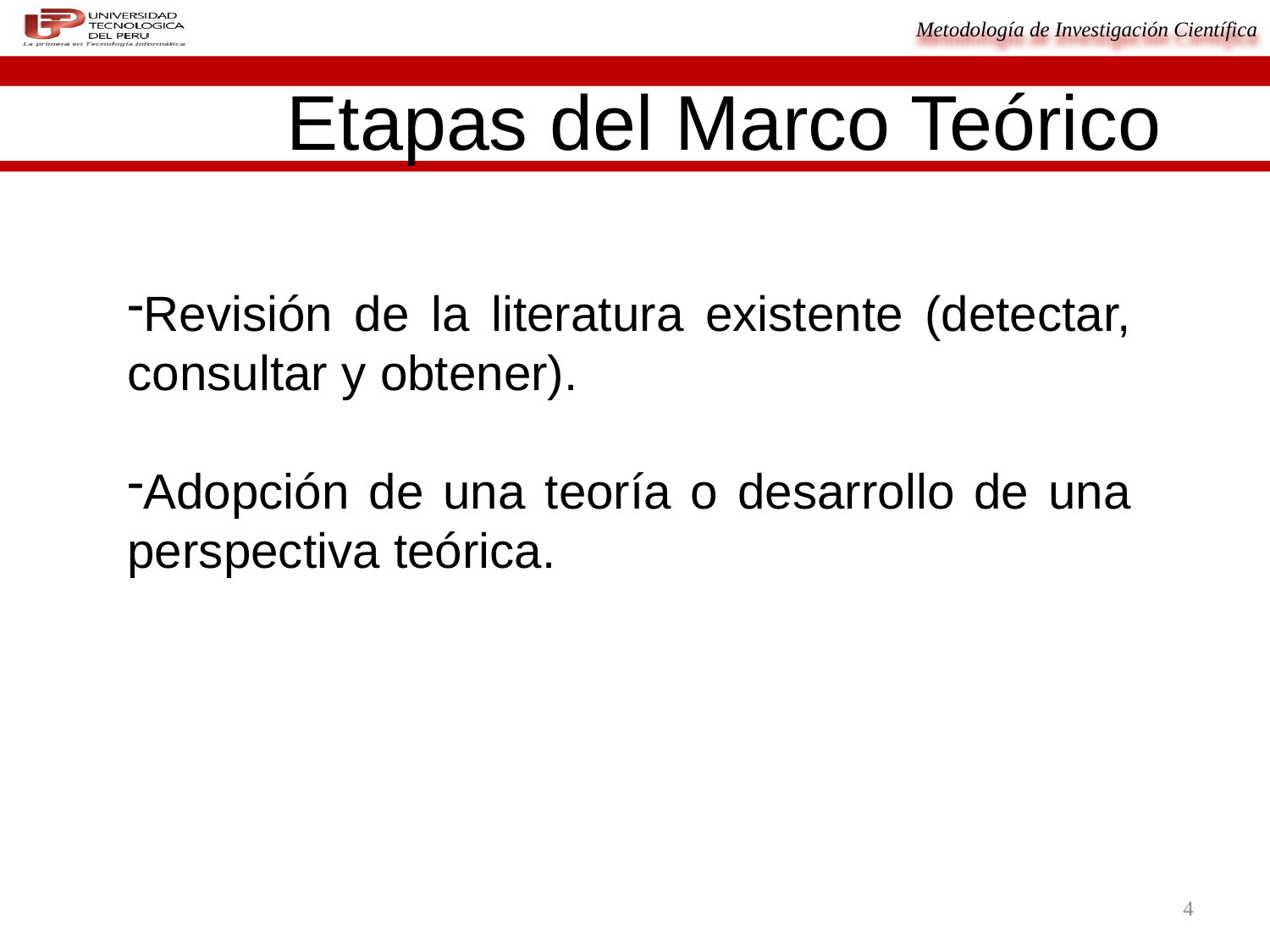

# Etapas del Marco Teórico

Revisión de la literatura existente (detectar, consultar y obtener).

Adopción de una teoría o desarrollo de una perspectiva teórica.

4